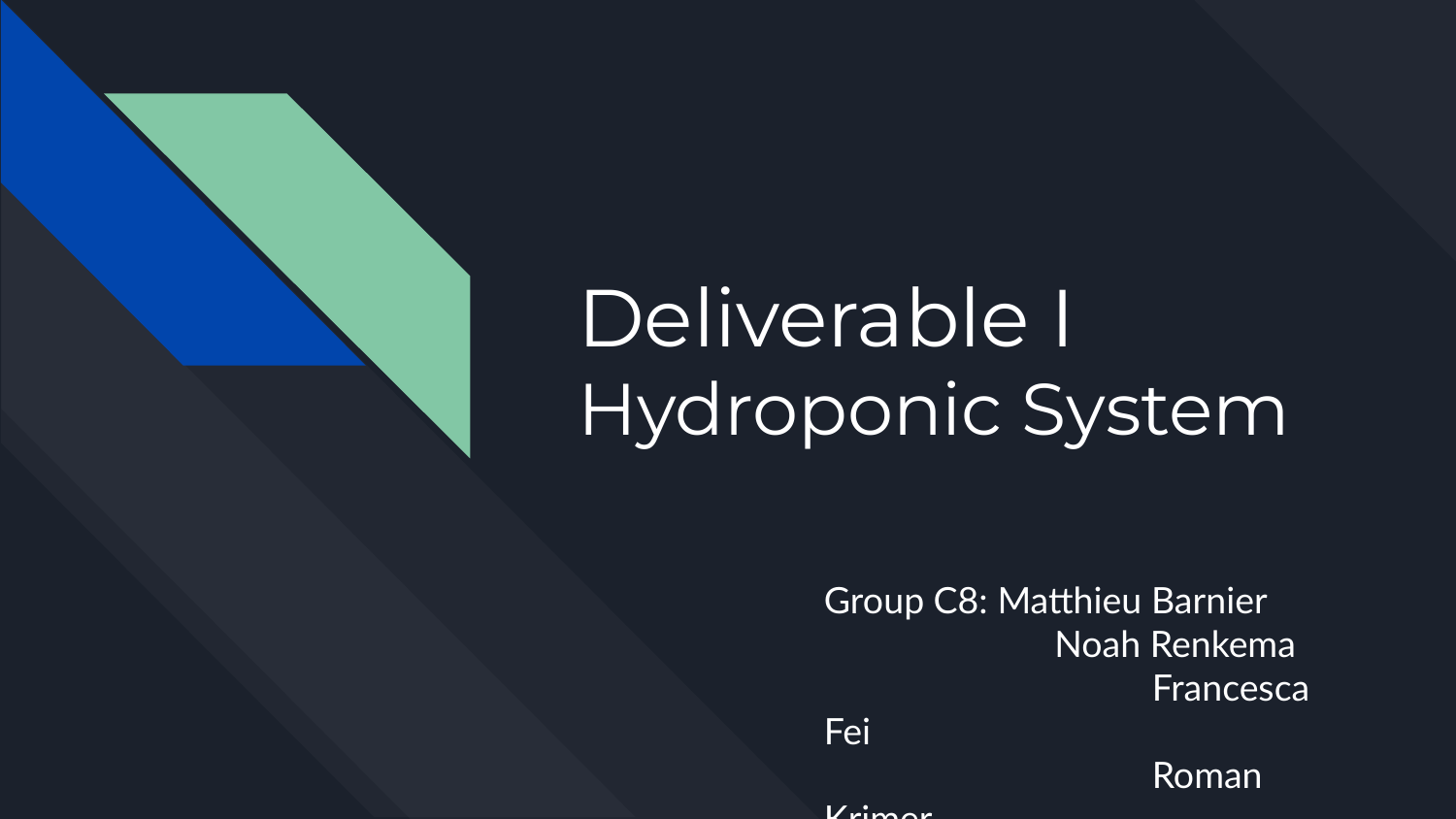

# Deliverable I
Hydroponic System
Group C8: Matthieu Barnier
                         Noah Renkema
		    Francesca Fei
		    Roman Krimer